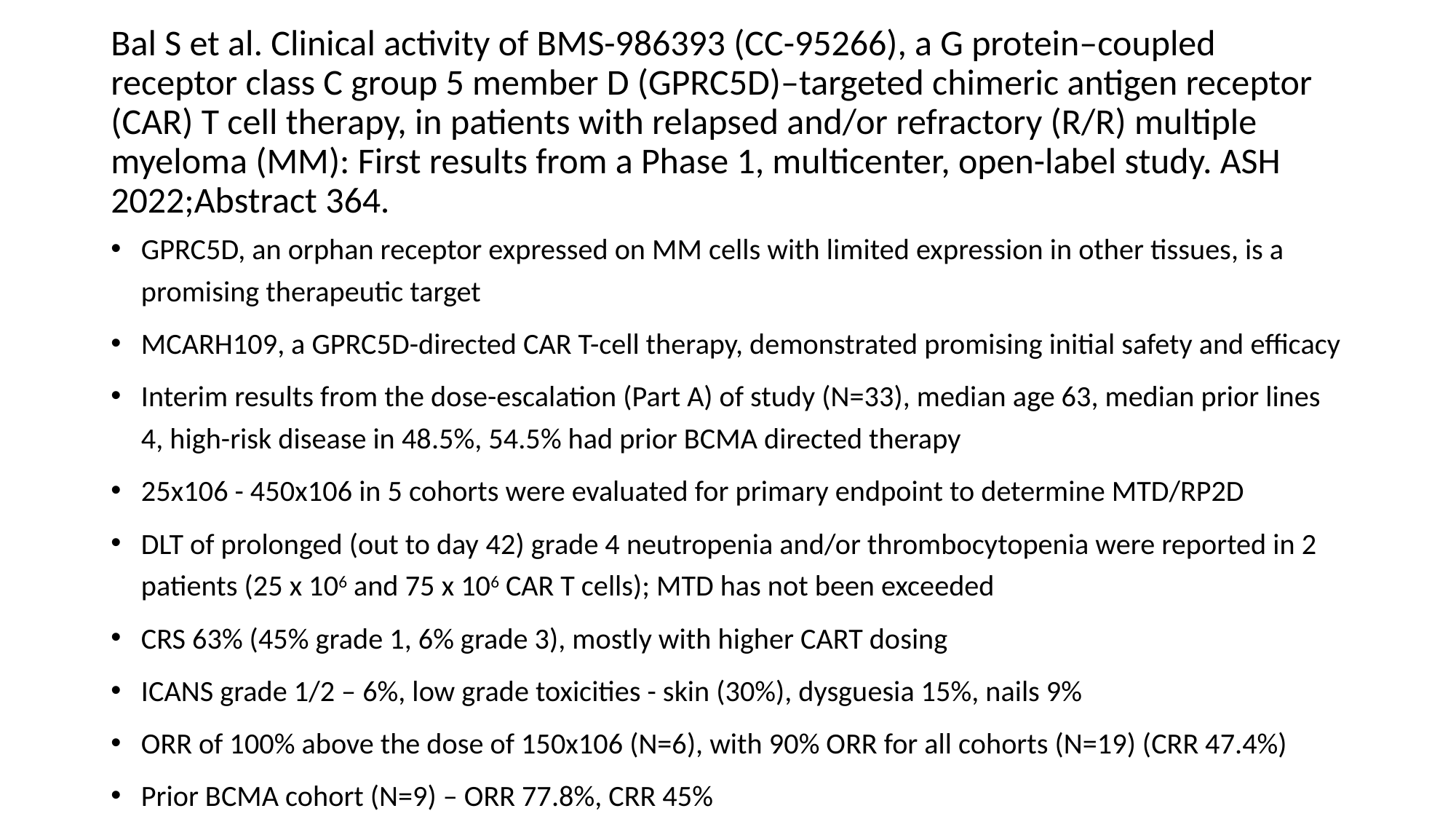

# Bal S et al. Clinical activity of BMS-986393 (CC-95266), a G protein–coupled receptor class C group 5 member D (GPRC5D)–targeted chimeric antigen receptor (CAR) T cell therapy, in patients with relapsed and/or refractory (R/R) multiple myeloma (MM): First results from a Phase 1, multicenter, open-label study. ASH 2022;Abstract 364.
GPRC5D, an orphan receptor expressed on MM cells with limited expression in other tissues, is a promising therapeutic target
MCARH109, a GPRC5D-directed CAR T-cell therapy, demonstrated promising initial safety and efficacy
Interim results from the dose-escalation (Part A) of study (N=33), median age 63, median prior lines 4, high-risk disease in 48.5%, 54.5% had prior BCMA directed therapy
25x106 - 450x106 in 5 cohorts were evaluated for primary endpoint to determine MTD/RP2D
DLT of prolonged (out to day 42) grade 4 neutropenia and/or thrombocytopenia were reported in 2 patients (25 x 106 and 75 x 106 CAR T cells); MTD has not been exceeded
CRS 63% (45% grade 1, 6% grade 3), mostly with higher CART dosing
ICANS grade 1/2 – 6%, low grade toxicities - skin (30%), dysguesia 15%, nails 9%
ORR of 100% above the dose of 150x106 (N=6), with 90% ORR for all cohorts (N=19) (CRR 47.4%)
Prior BCMA cohort (N=9) – ORR 77.8%, CRR 45%